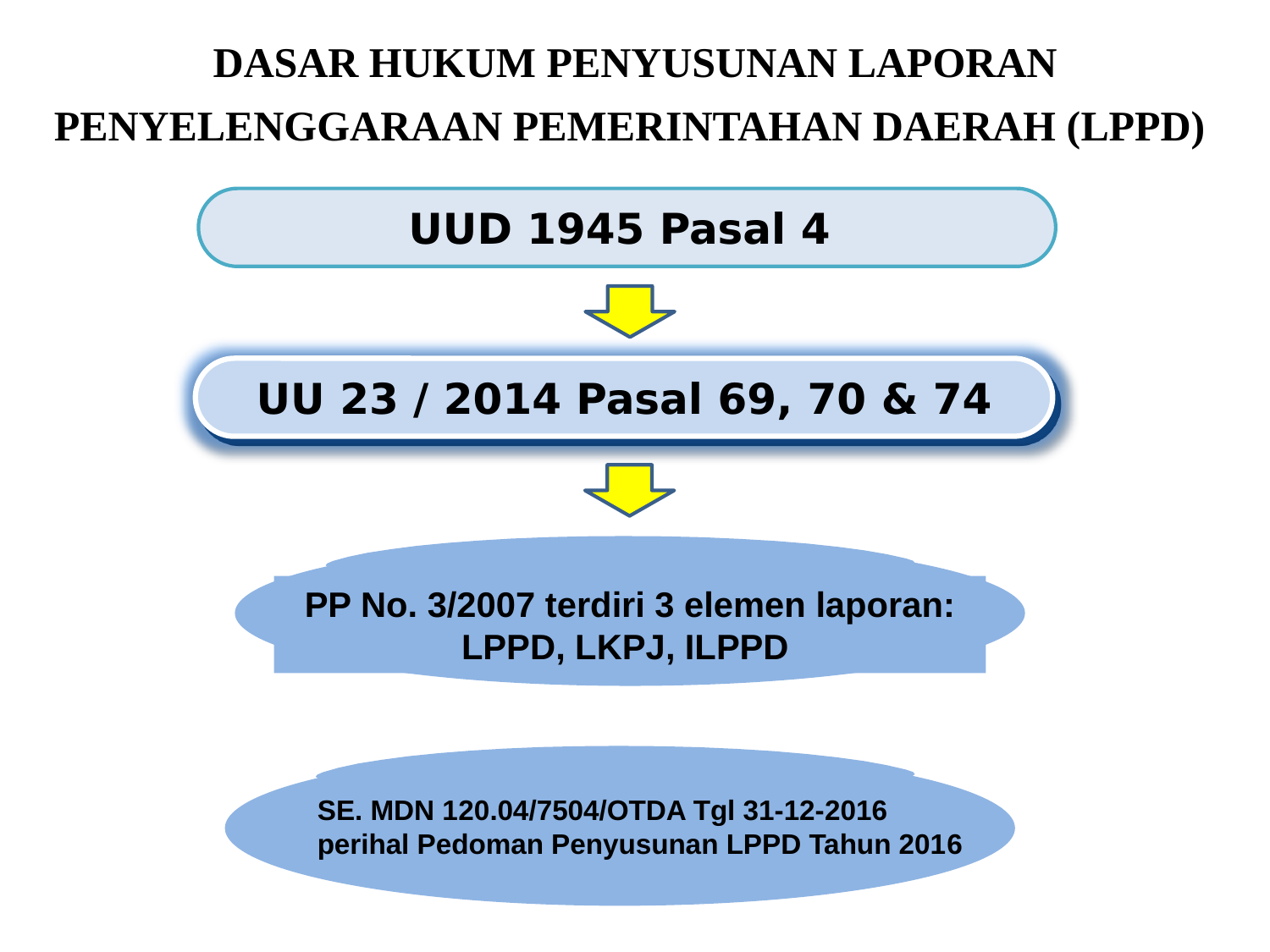

DASAR HUKUM PENYUSUNAN LAPORAN PENYELENGGARAAN PEMERINTAHAN DAERAH (LPPD)
UUD 1945 Pasal 4

UU 23 / 2014 Pasal 69, 70 & 74

PP No. 3/2007 terdiri 3 elemen laporan:
LPPD, LKPJ, ILPPD

SE. MDN 120.04/7504/OTDA Tgl 31-12-2016 perihal Pedoman Penyusunan LPPD Tahun 2016